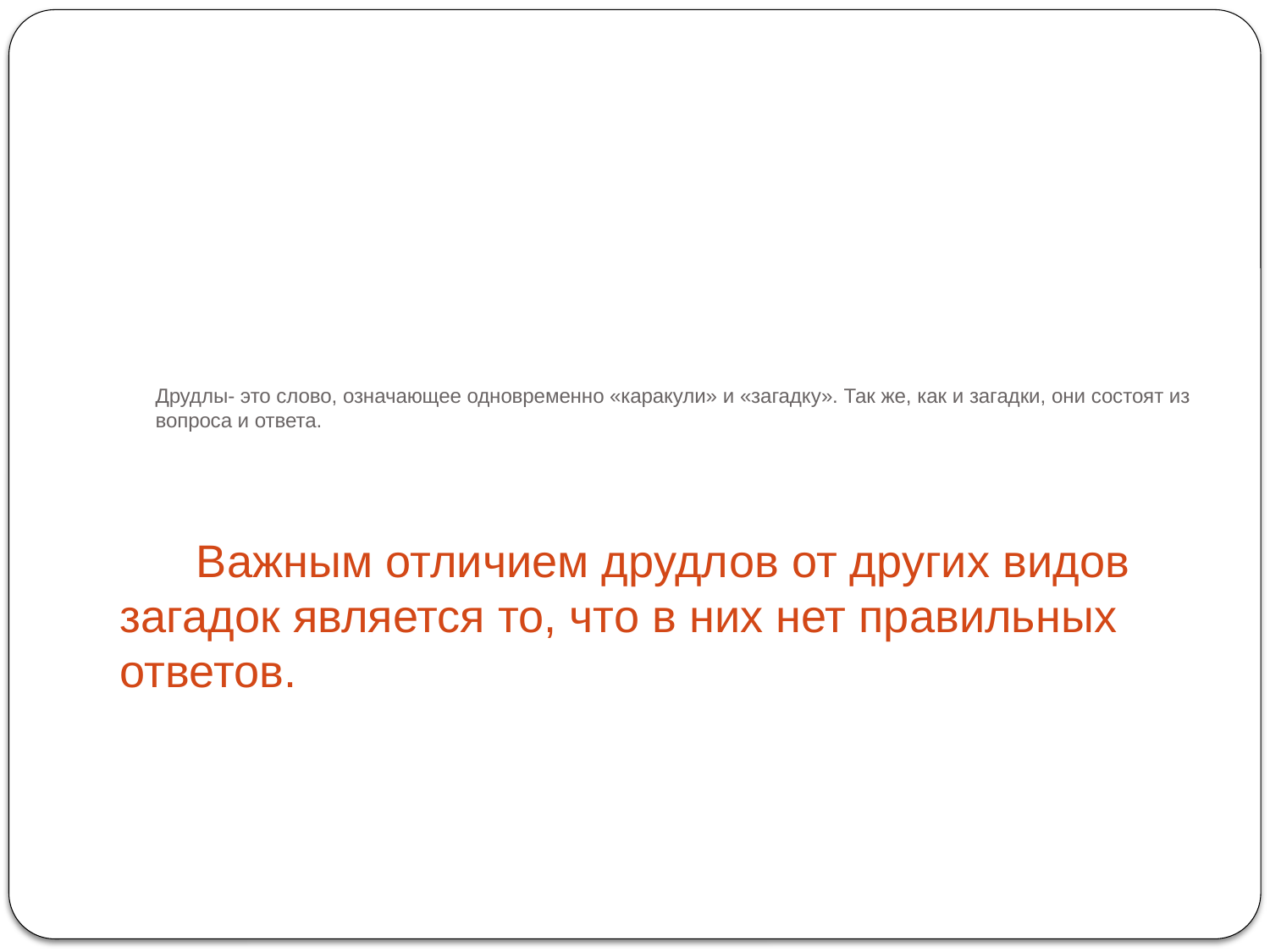

# Друдлы- это слово, означающее одновременно «каракули» и «загадку». Так же, как и загадки, они состоят из вопроса и ответа.
         Важным отличием друдлов от других видов загадок является то, что в них нет правильных ответов.